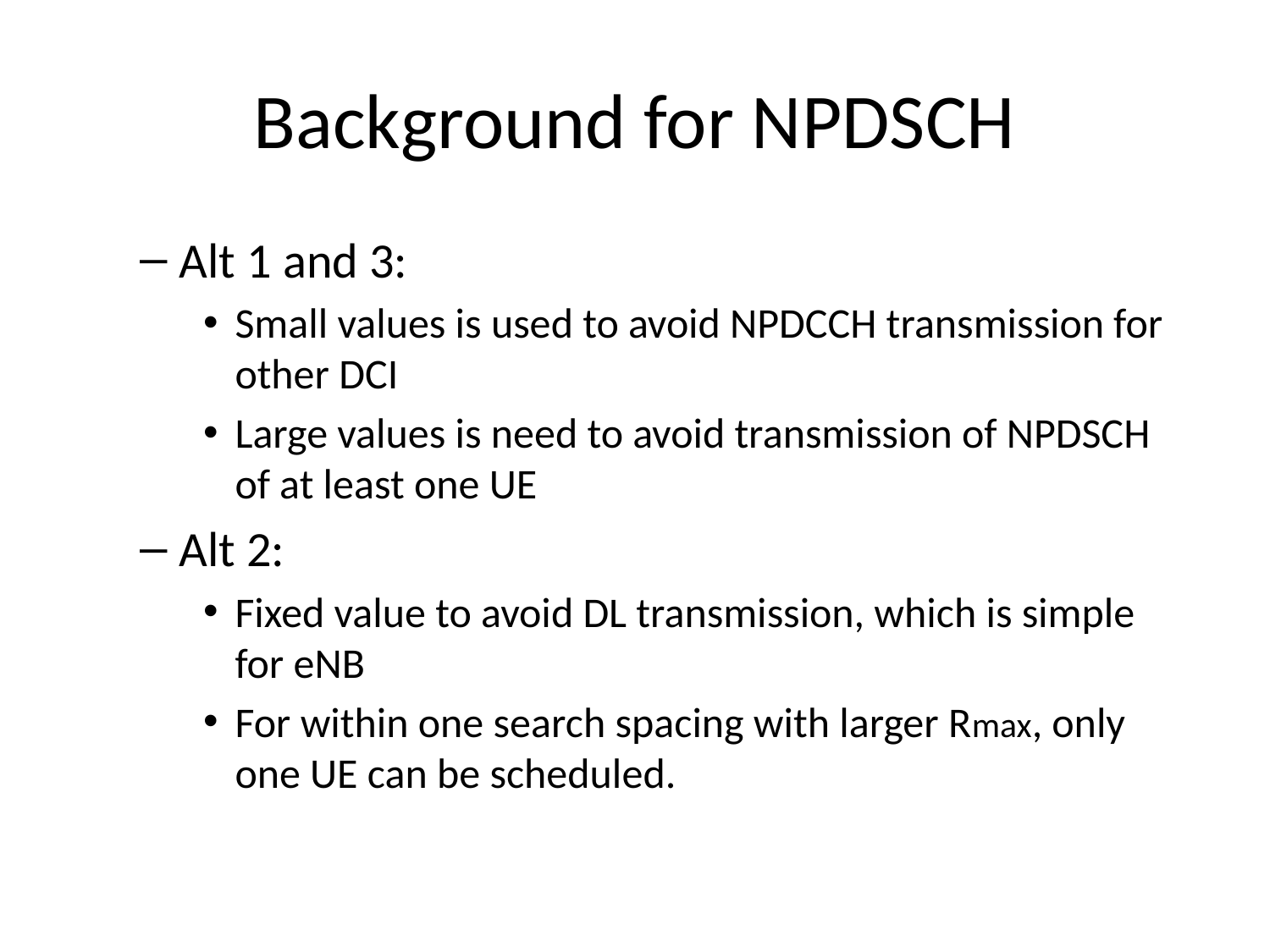

# Background for NPDSCH
Alt 1 and 3:
Small values is used to avoid NPDCCH transmission for other DCI
Large values is need to avoid transmission of NPDSCH of at least one UE
Alt 2:
Fixed value to avoid DL transmission, which is simple for eNB
For within one search spacing with larger Rmax, only one UE can be scheduled.